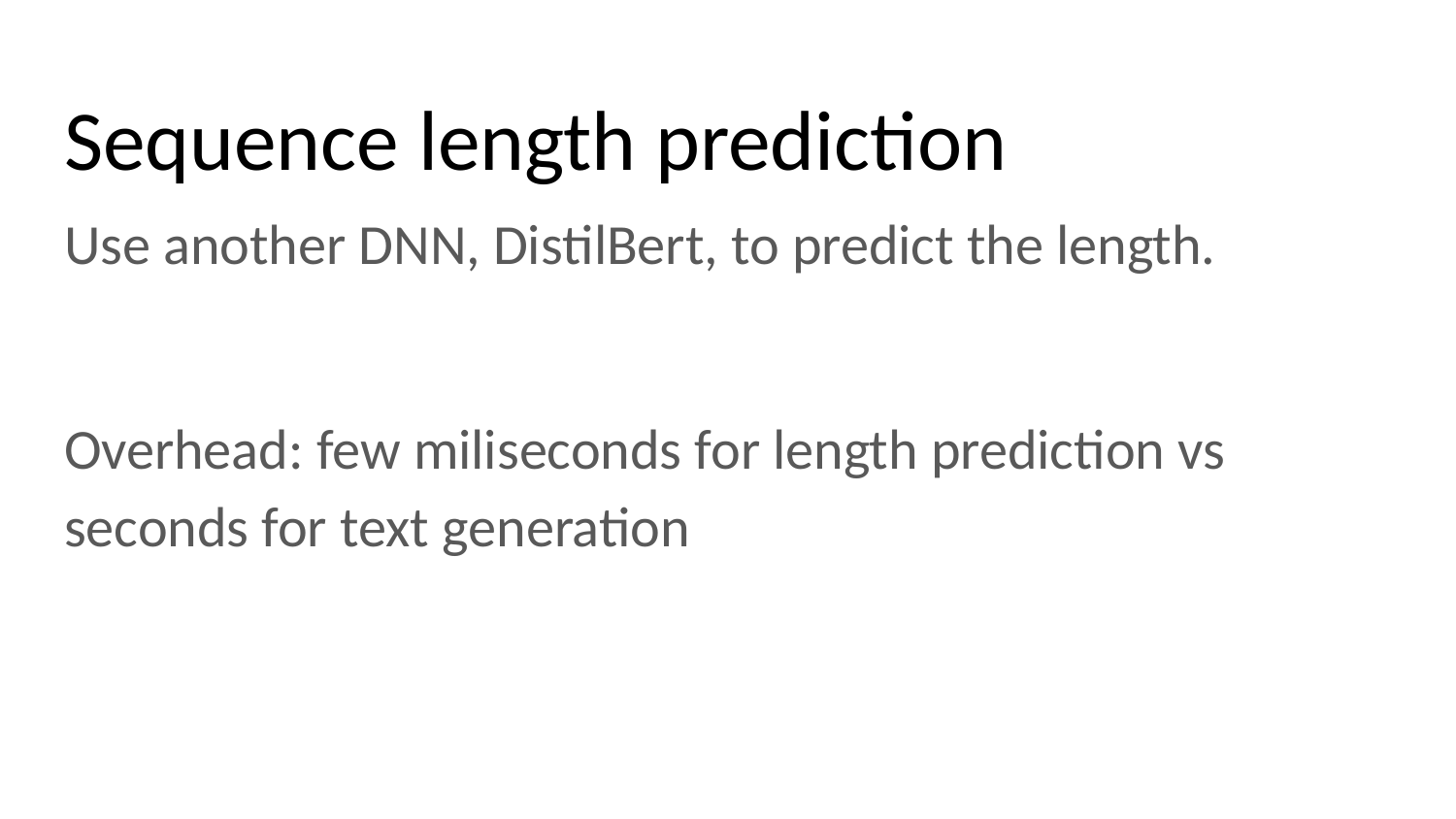

# Sequence length prediction
Use another DNN, DistilBert, to predict the length.

Overhead: few miliseconds for length prediction vs seconds for text generation